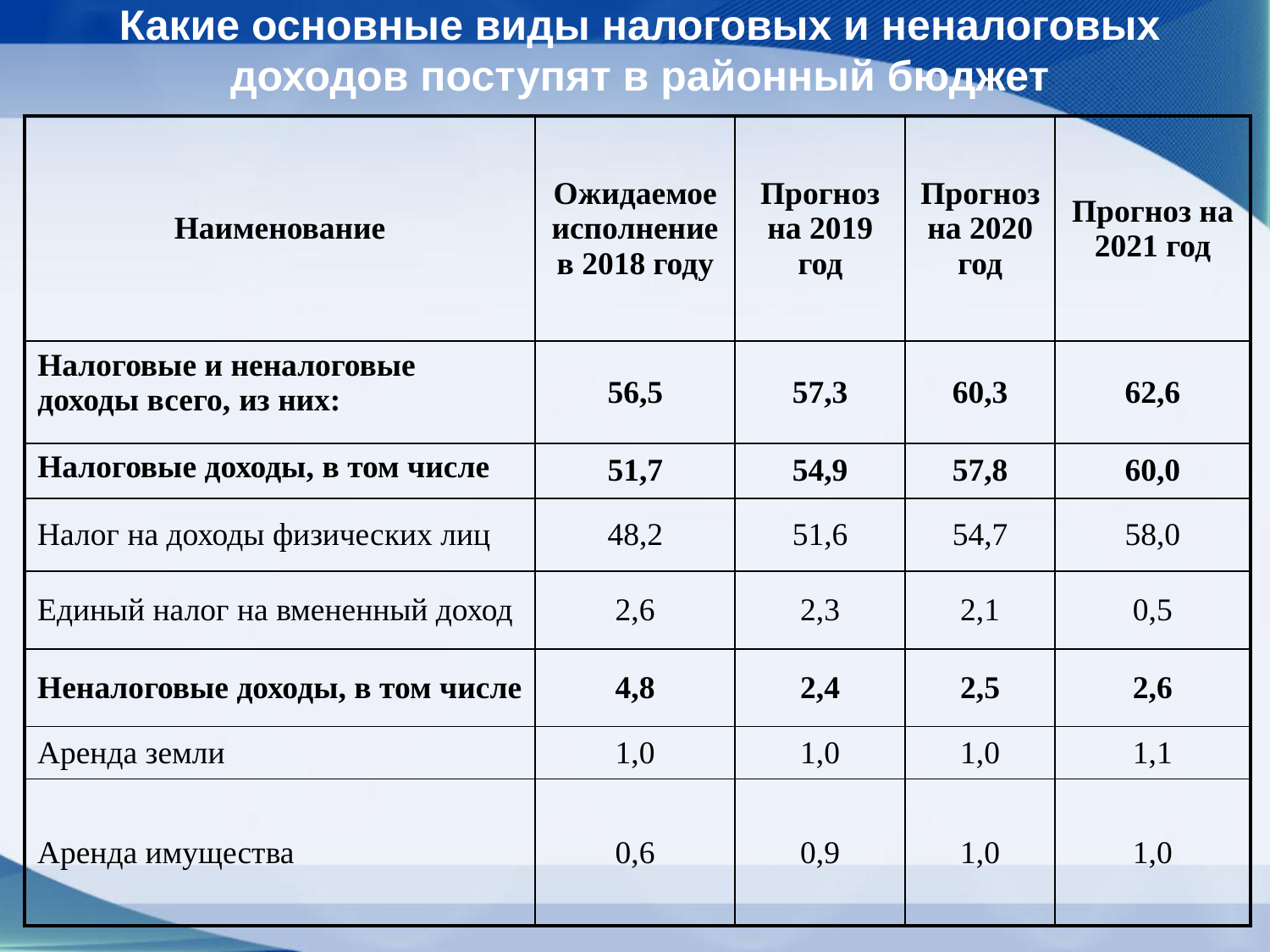

# Какие основные виды налоговых и неналоговых доходов поступят в районный бюджет
| Наименование | Ожидаемое исполнение в 2018 году | Прогноз на 2019 год | Прогноз на 2020 год | Прогноз на 2021 год |
| --- | --- | --- | --- | --- |
| Налоговые и неналоговые доходы всего, из них: | 56,5 | 57,3 | 60,3 | 62,6 |
| Налоговые доходы, в том числе | 51,7 | 54,9 | 57,8 | 60,0 |
| Налог на доходы физических лиц | 48,2 | 51,6 | 54,7 | 58,0 |
| Единый налог на вмененный доход | 2,6 | 2,3 | 2,1 | 0,5 |
| Неналоговые доходы, в том числе | 4,8 | 2,4 | 2,5 | 2,6 |
| Аренда земли | 1,0 | 1,0 | 1,0 | 1,1 |
| Аренда имущества | 0,6 | 0,9 | 1,0 | 1,0 |